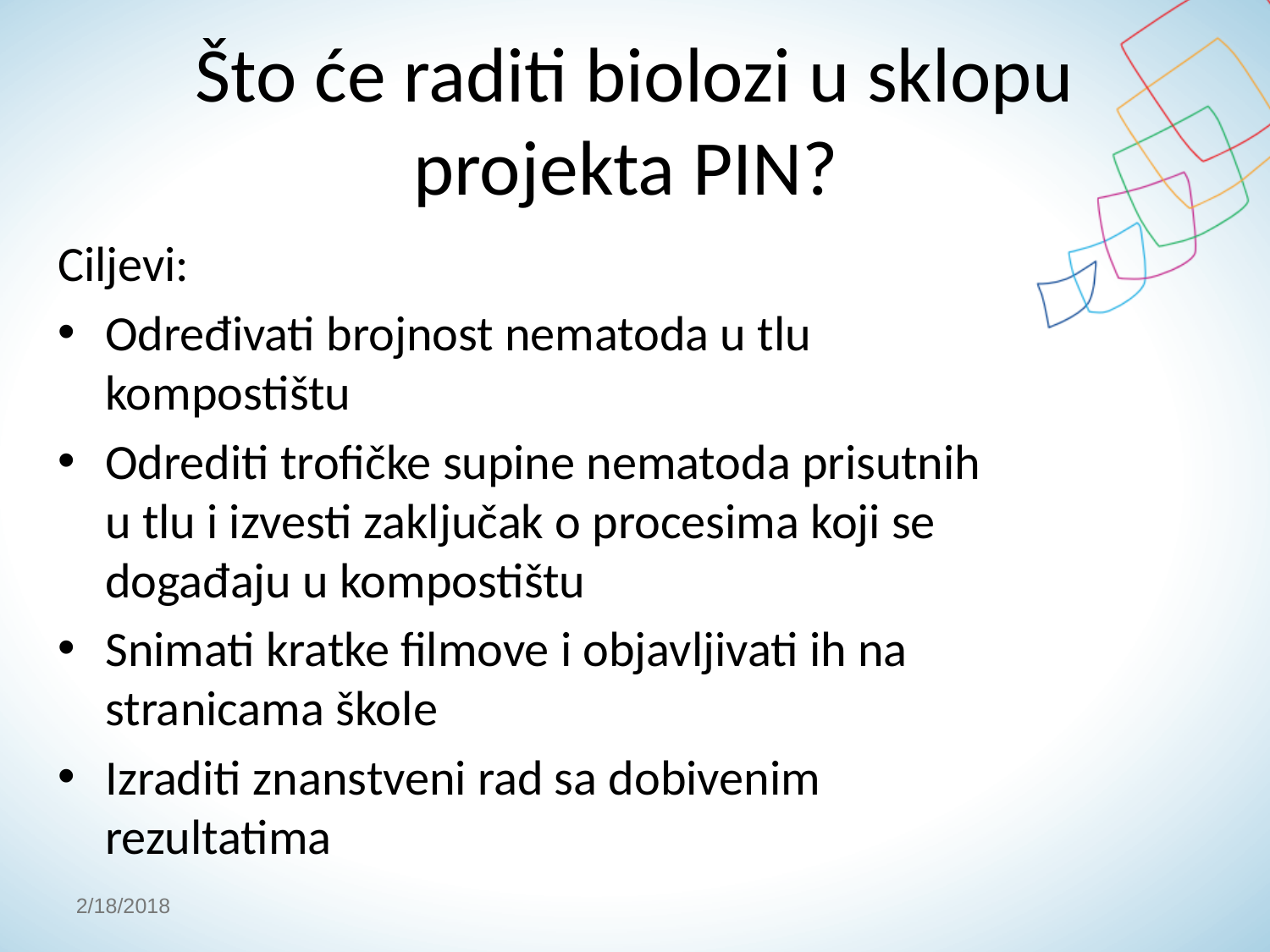

# Što će raditi biolozi u sklopu projekta PIN?
Ciljevi:
Određivati brojnost nematoda u tlu kompostištu
Odrediti trofičke supine nematoda prisutnih u tlu i izvesti zaključak o procesima koji se događaju u kompostištu
Snimati kratke filmove i objavljivati ih na stranicama škole
Izraditi znanstveni rad sa dobivenim rezultatima